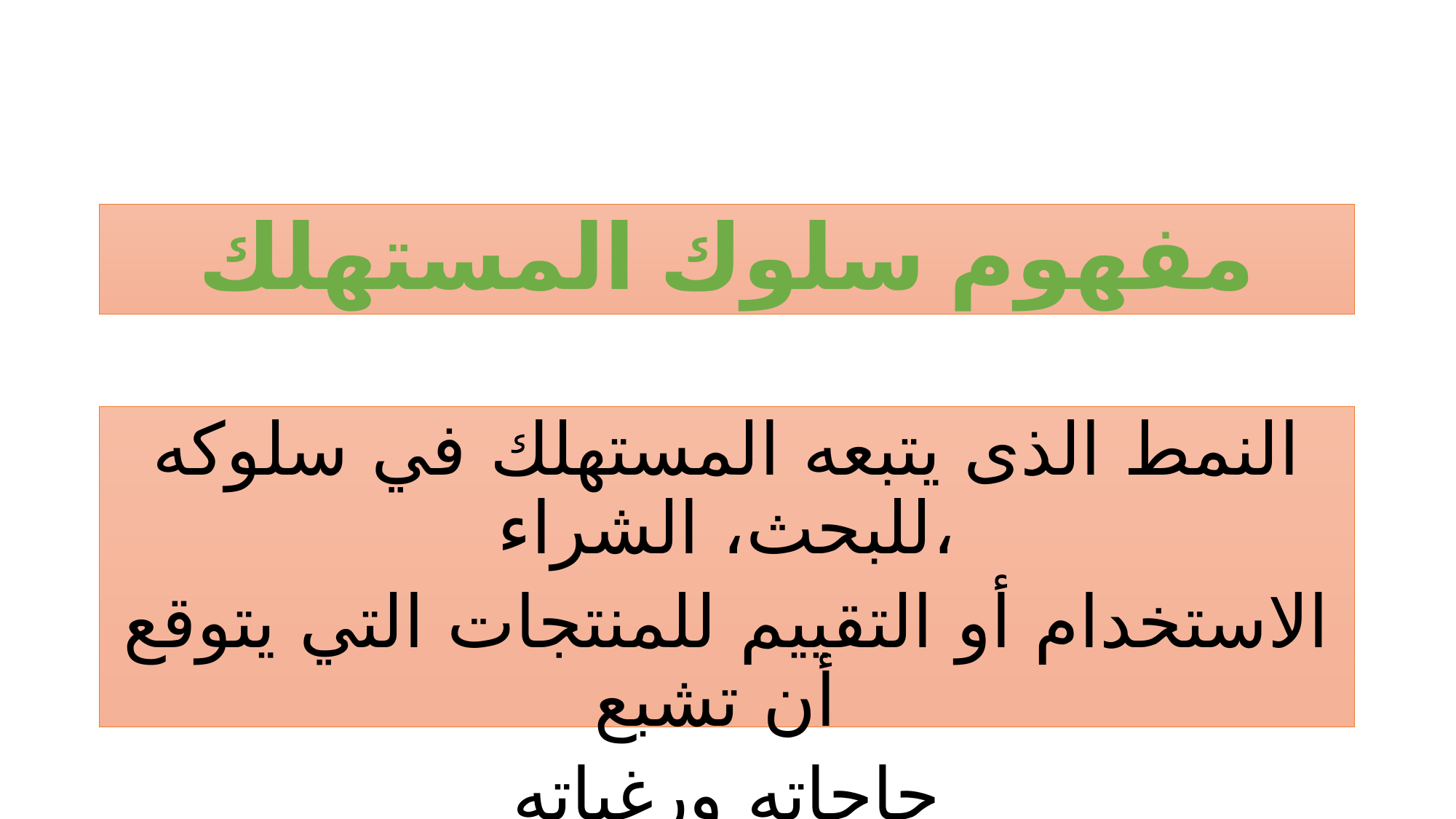

# مفهوم سلوك المستهلك
النمط الذى يتبعه المستهلك في سلوكه للبحث، الشراء،
الاستخدام أو التقييم للمنتجات التي يتوقع أن تشبع
حاجاته ورغباته